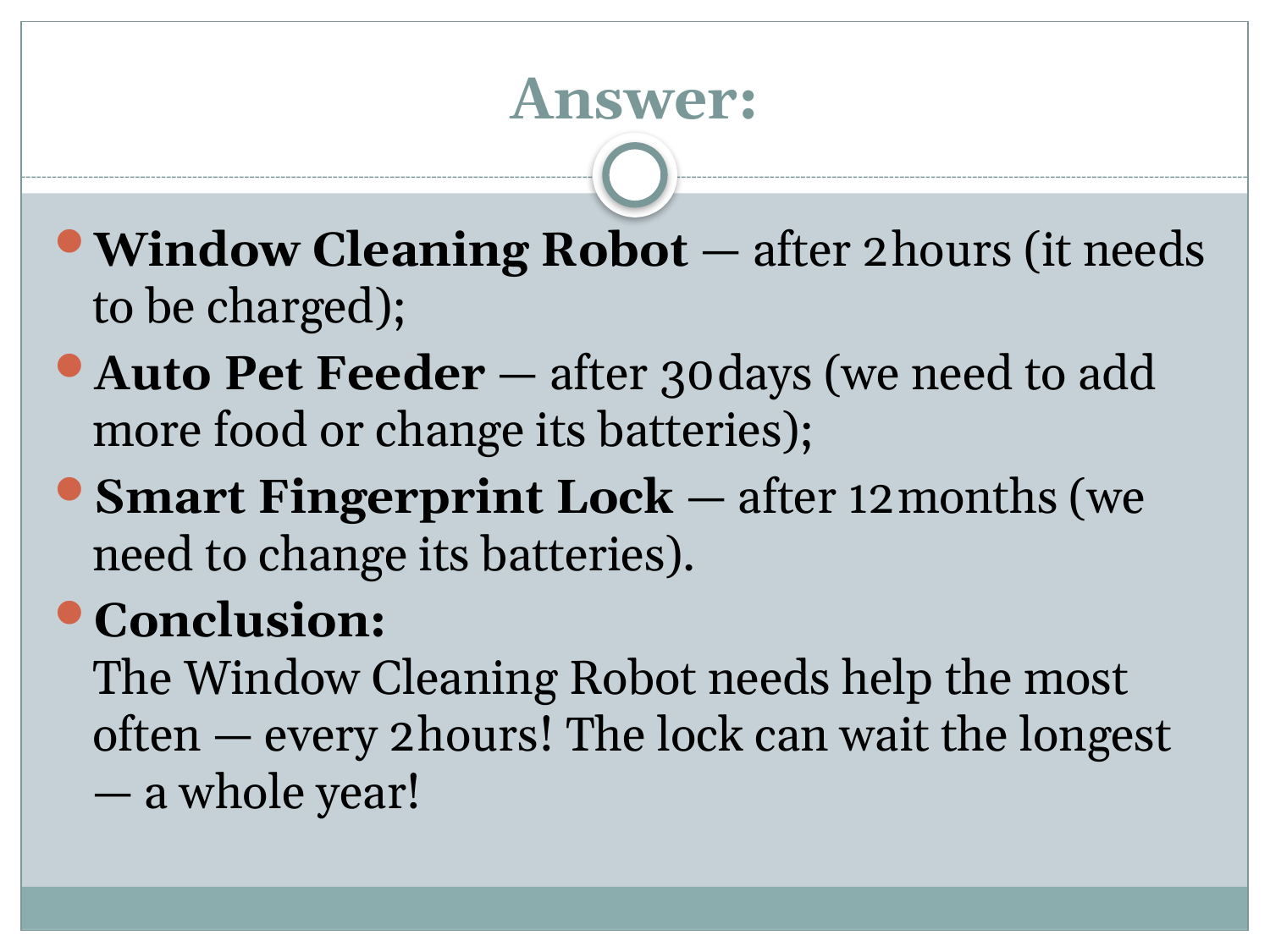

# Answer:
Window Cleaning Robot — after 2 hours (it needs to be charged);
Auto Pet Feeder — after 30 days (we need to add more food or change its batteries);
Smart Fingerprint Lock — after 12 months (we need to change its batteries).
Conclusion:
The Window Cleaning Robot needs help the most often — every 2 hours! The lock can wait the longest — a whole year!